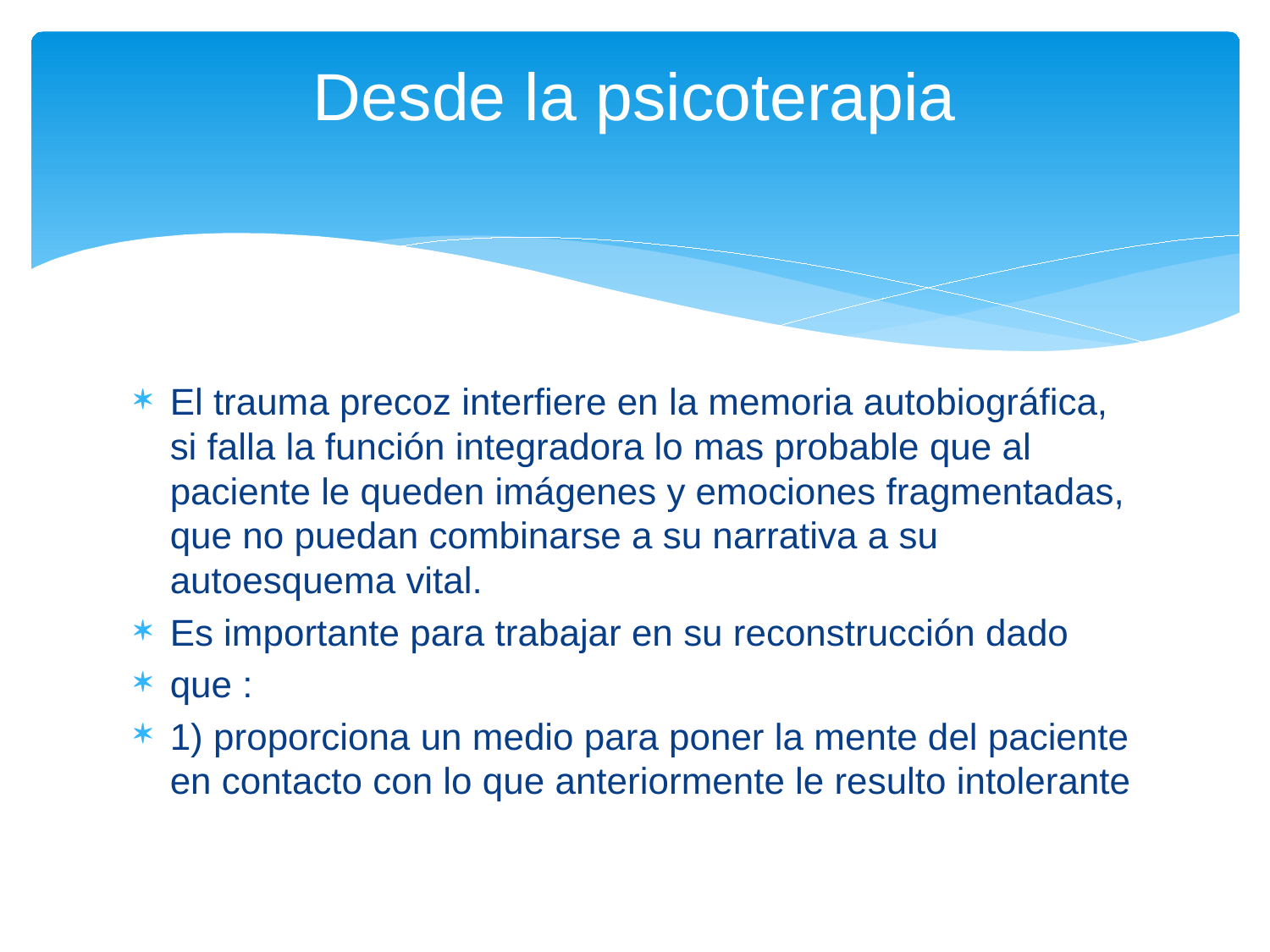

# Desde la psicoterapia
El trauma precoz interfiere en la memoria autobiográfica, si falla la función integradora lo mas probable que al paciente le queden imágenes y emociones fragmentadas, que no puedan combinarse a su narrativa a su autoesquema vital.
Es importante para trabajar en su reconstrucción dado
que :
1) proporciona un medio para poner la mente del paciente en contacto con lo que anteriormente le resulto intolerante